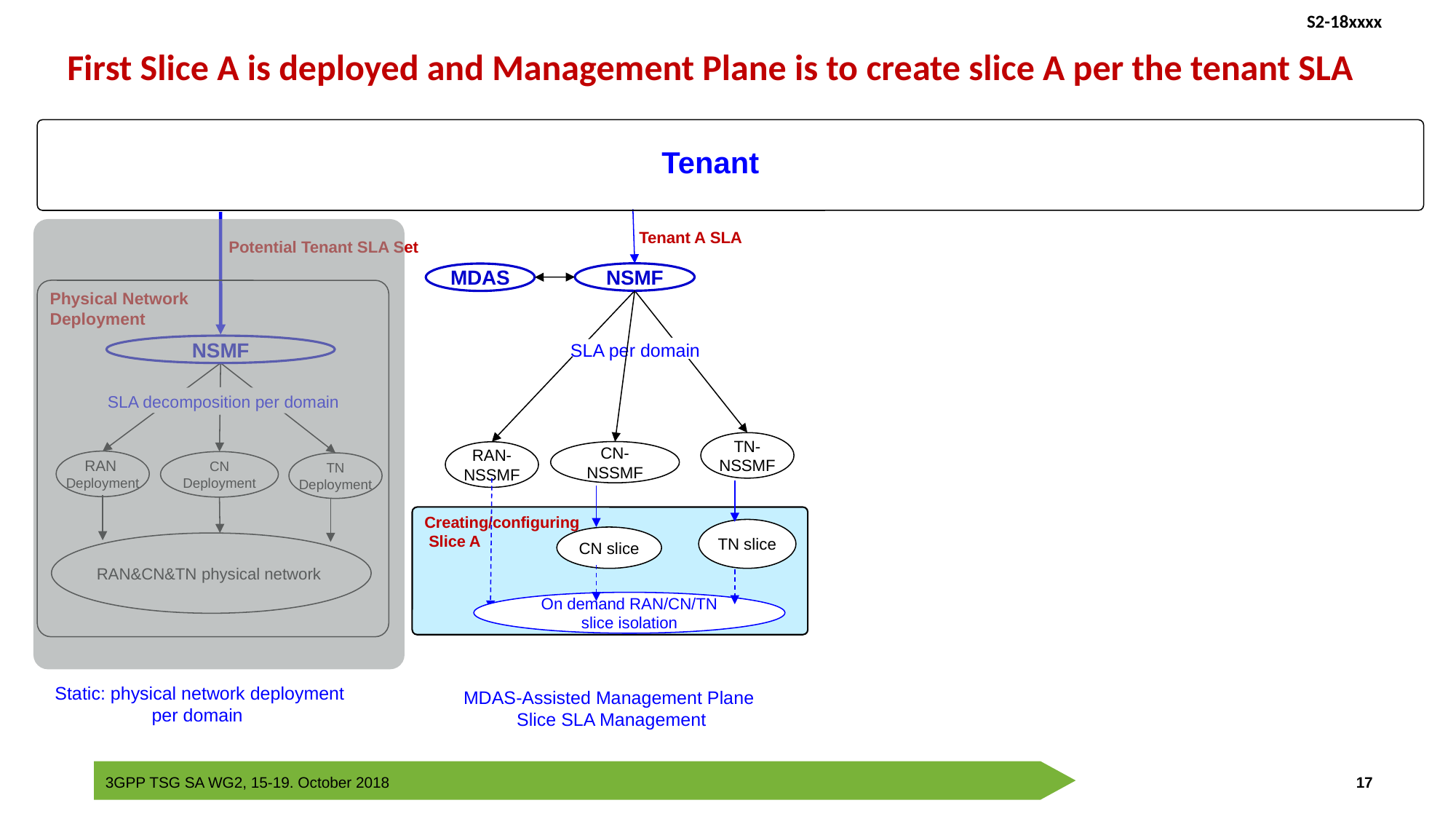

# First Slice A is deployed and Management Plane is to create slice A per the tenant SLA

Tenant

Tenant A SLA
Potential Tenant SLA Set
NSMF
MDAS

Physical Network
Deployment
NSMF
SLA per domain
SLA decomposition per domain
TN-
NSSMF
CN-
NSSMF
RAN-
NSSMF
RAN
Deployment
CN
Deployment
TN
Deployment
Creating/configuring
 Slice A

TN slice
CN slice
RAN&CN&TN physical network
On demand RAN/CN/TN
 slice isolation
Static: physical network deployment per domain
MDAS-Assisted Management Plane
Slice SLA Management